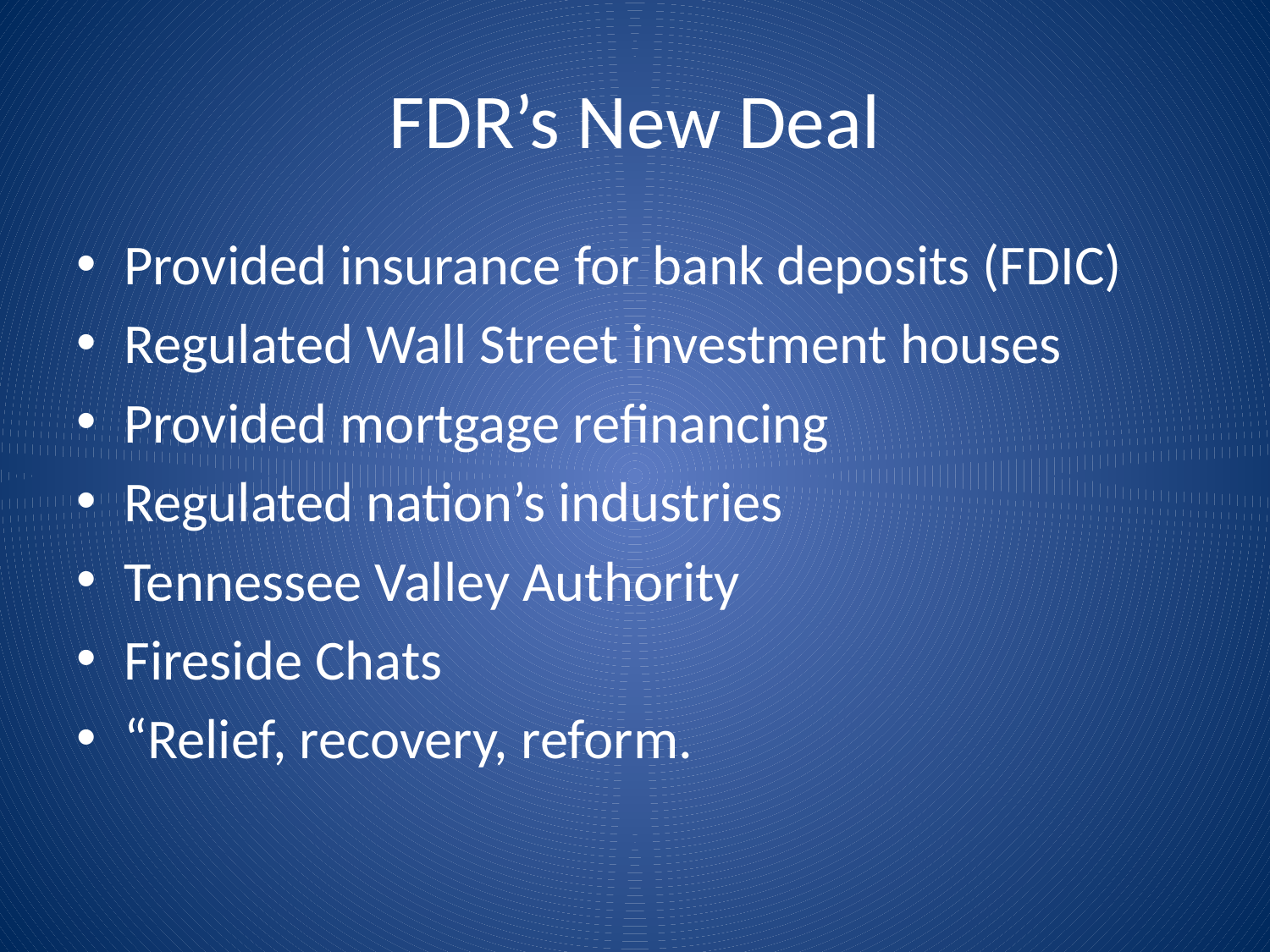

# FDR’s New Deal
Provided insurance for bank deposits (FDIC)
Regulated Wall Street investment houses
Provided mortgage refinancing
Regulated nation’s industries
Tennessee Valley Authority
Fireside Chats
“Relief, recovery, reform.